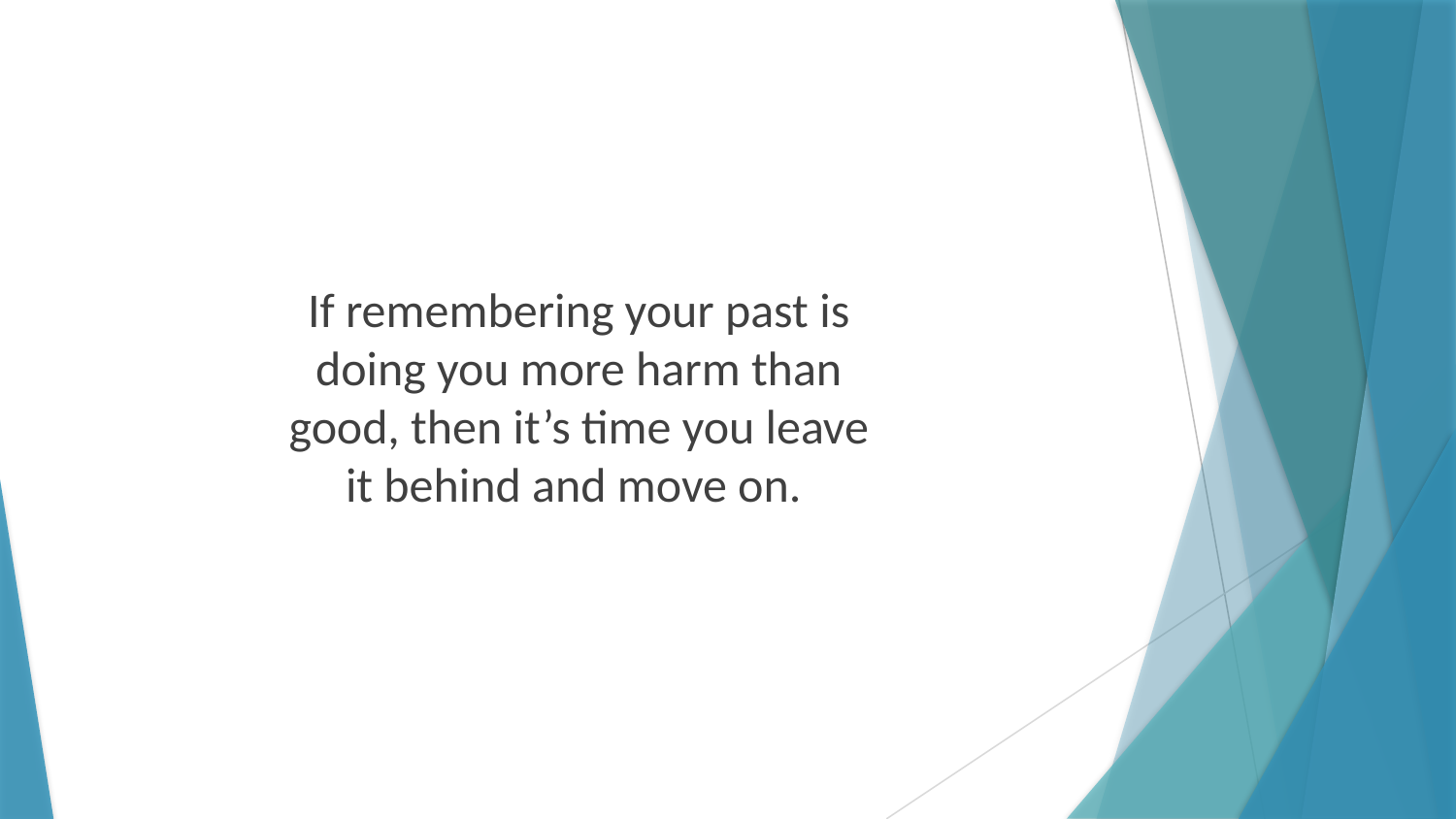

If remembering your past is doing you more harm than good, then it’s time you leave it behind and move on.